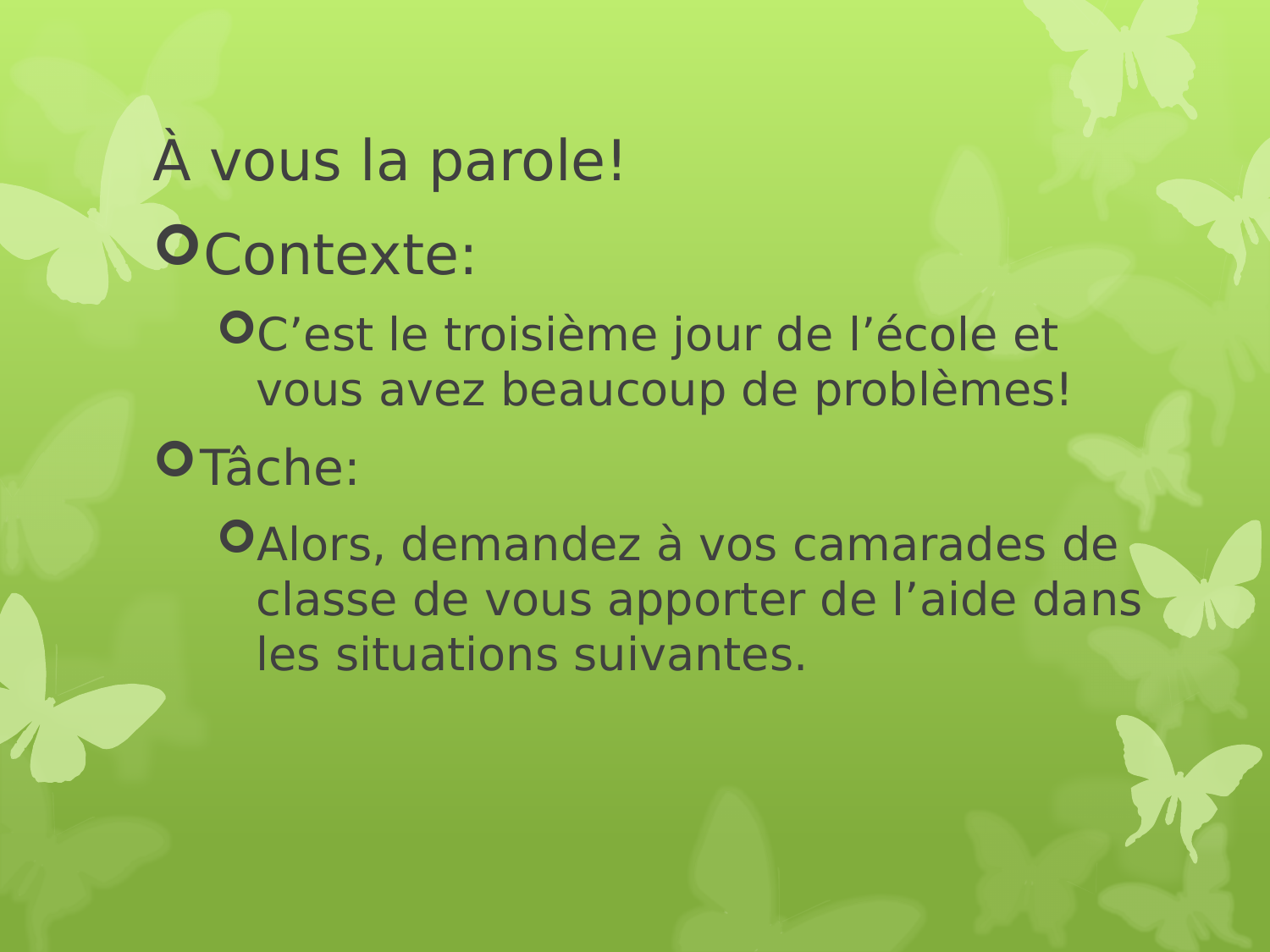

# À vous la parole!
Contexte:
C’est le troisième jour de l’école et vous avez beaucoup de problèmes!
Tâche:
Alors, demandez à vos camarades de classe de vous apporter de l’aide dans les situations suivantes.